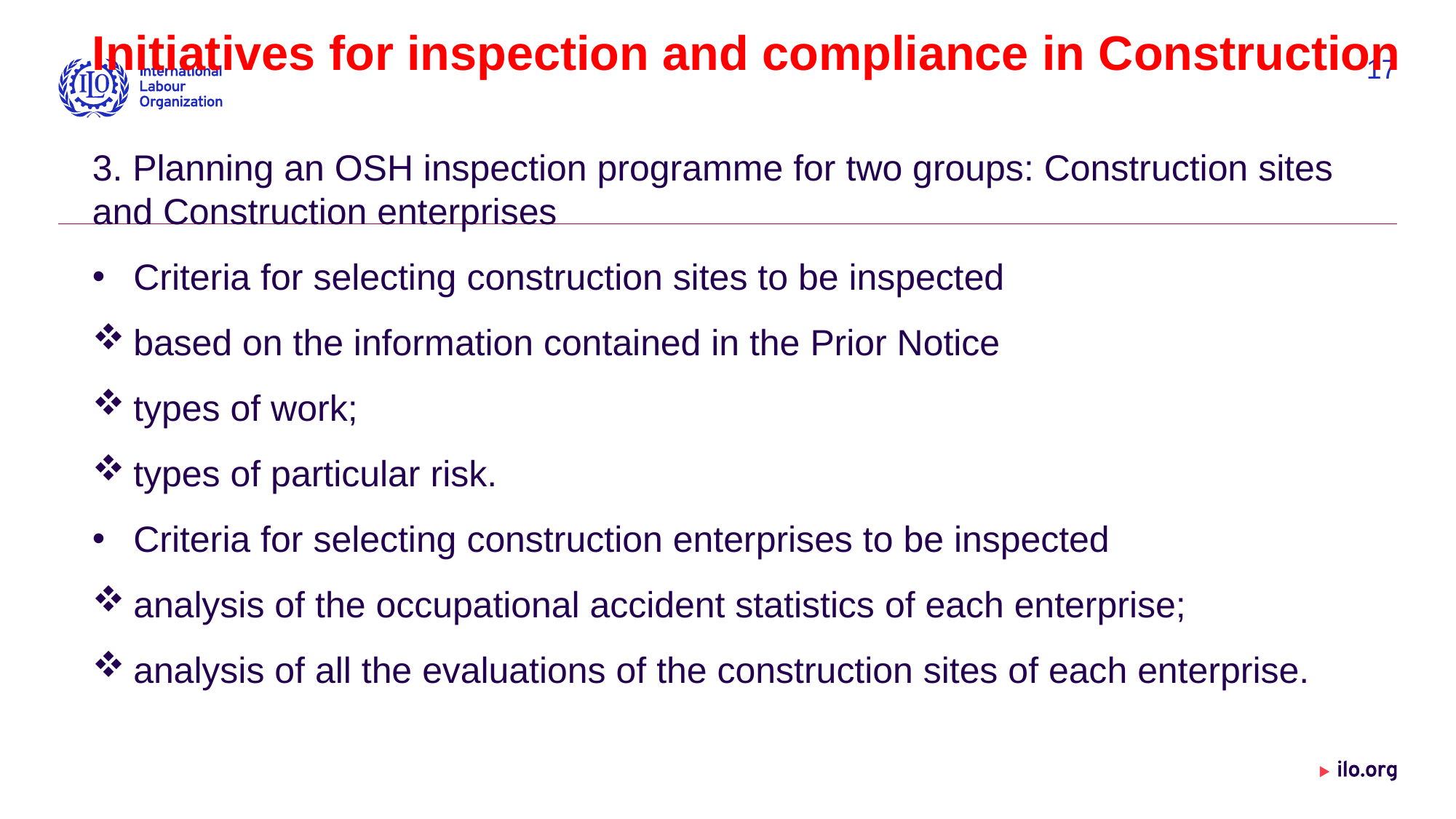

Initiatives for inspection and compliance in Construction
17
3. Planning an OSH inspection programme for two groups: Construction sites and Construction enterprises
Criteria for selecting construction sites to be inspected
based on the information contained in the Prior Notice
types of work;
types of particular risk.
Criteria for selecting construction enterprises to be inspected
analysis of the occupational accident statistics of each enterprise;
analysis of all the evaluations of the construction sites of each enterprise.

Date: Monday / 01 / October / 2019